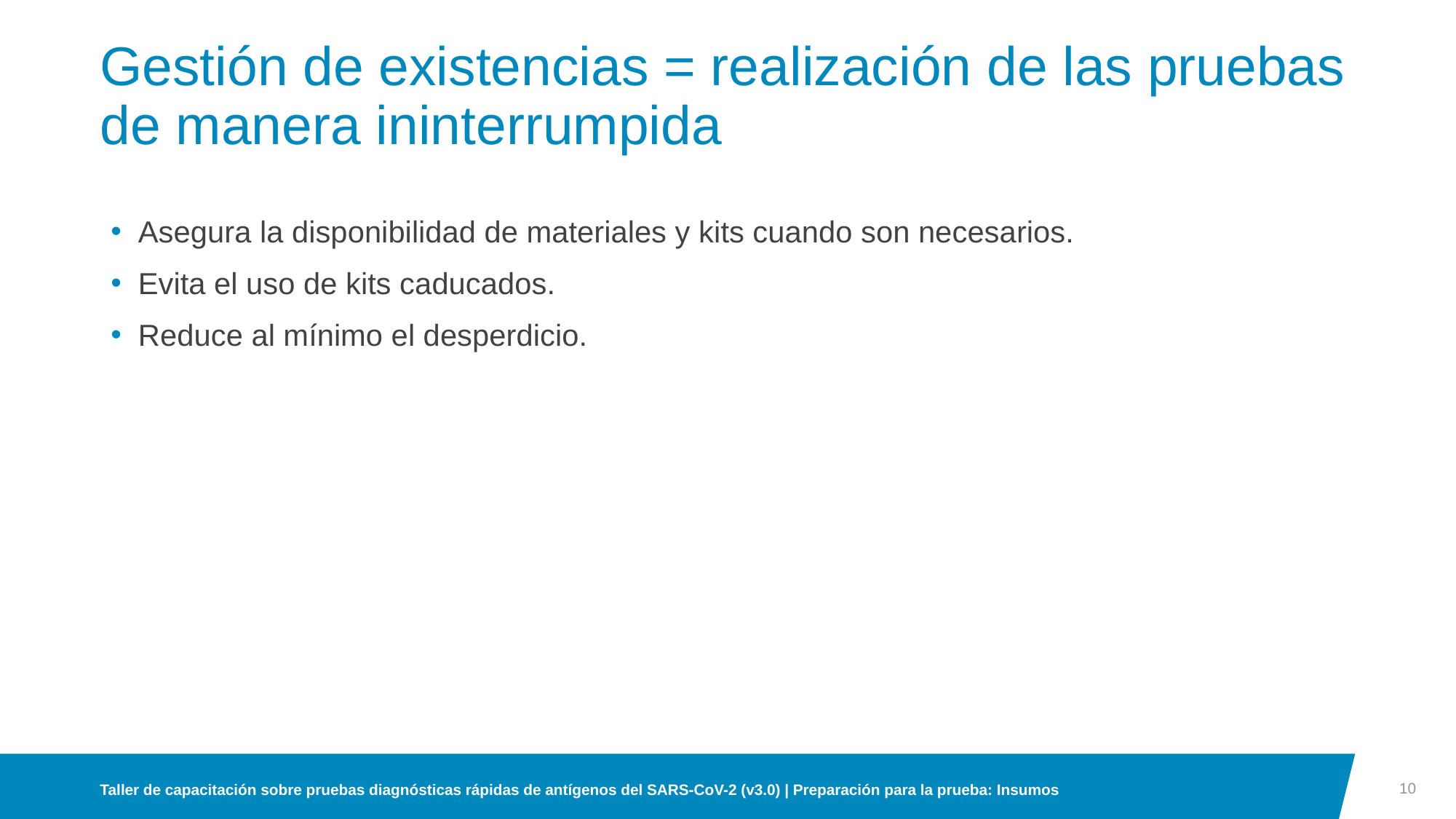

# Gestión de existencias = realización de las pruebas de manera ininterrumpida
Asegura la disponibilidad de materiales y kits cuando son necesarios.
Evita el uso de kits caducados.
Reduce al mínimo el desperdicio.

10
Taller de capacitación sobre pruebas diagnósticas rápidas de antígenos del SARS-CoV-2 (v3.0) | Preparación para la prueba: Insumos